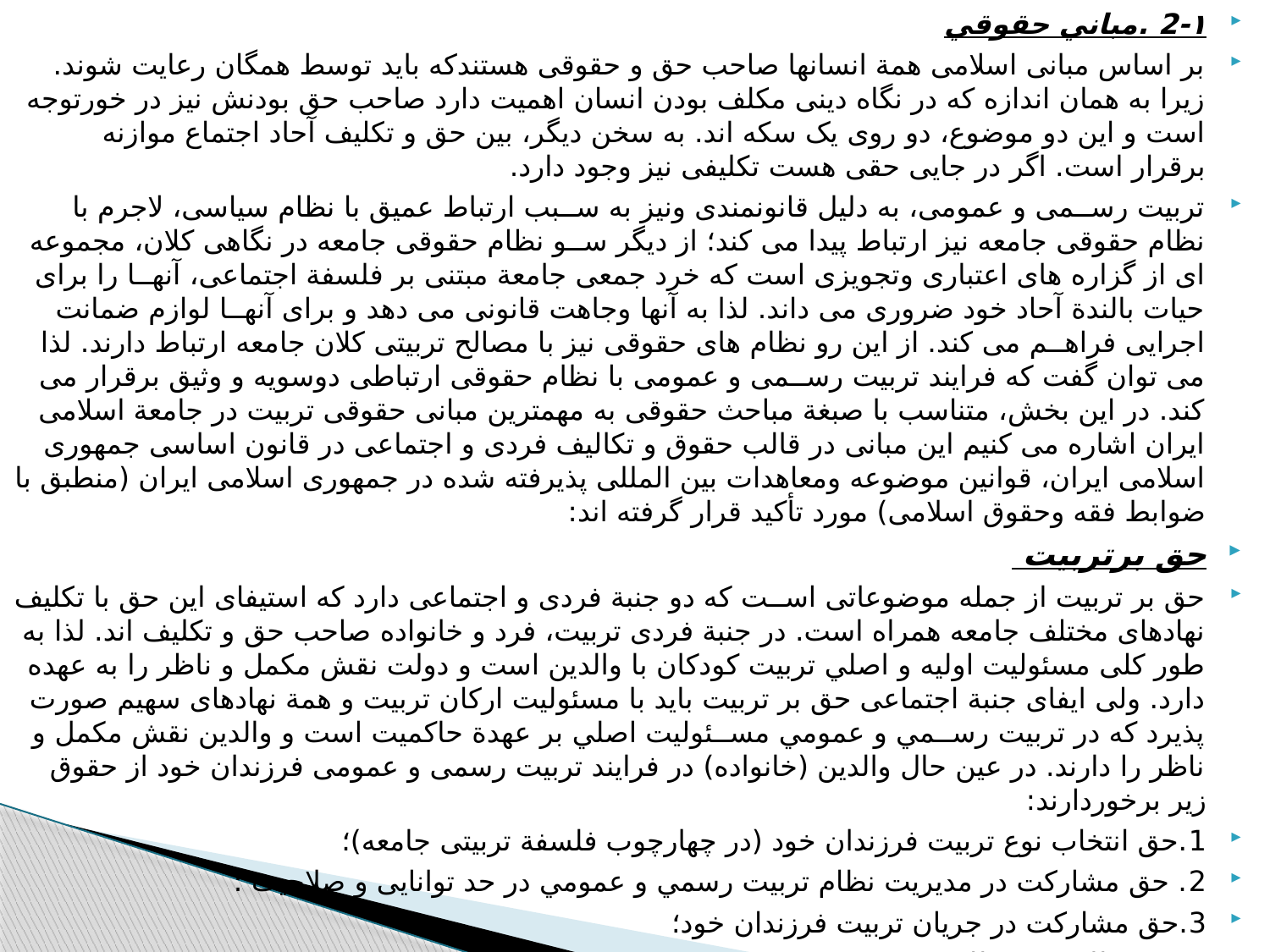

2-۱ .مباني حقوقي
بر اساس مبانی اسلامی همة انسانها صاحب حق و حقوقی هستندکه بايد توسط همگان رعايت شوند. زيرا به همان اندازه که در نگاه دينی مکلف بودن انسان اهميت دارد صاحب حق بودنش نيز در خورتوجه است و اين دو موضوع، دو روی يک سکه اند. به سخن ديگر، بين حق و تکليف آحاد اجتماع موازنه  برقرار است. اگر در جايی حقی هست تکليفی نيز وجود دارد.
تربيت رســمی و عمومی، به دليل قانونمندی ونيز به ســبب ارتباط عميق با نظام سياسی، لاجرم با نظام حقوقی جامعه نيز ارتباط پيدا می کند؛ از ديگر ســو نظام حقوقی جامعه در نگاهی کلان، مجموعه ای از گزاره های اعتباری وتجويزی است که خرد جمعی جامعة مبتنی بر فلسفة اجتماعی، آنهــا را برای حيات بالندة آحاد خود ضروری می داند. لذا به آنها وجاهت قانونی می دهد و برای آنهــا لوازم ضمانت اجرايی فراهــم می کند. از اين رو نظام های حقوقی نيز با مصالح تربيتی کلان جامعه ارتباط دارند. لذا می توان گفت که فرايند تربيت رســمی و عمومی با نظام حقوقی ارتباطی دوسويه و وثيق برقرار می کند. در اين بخش، متناسب با صبغة مباحث حقوقی به مهمترين مبانی حقوقی تربيت در جامعة اسلامی ايران اشاره می کنيم اين مبانی در قالب حقوق و تکاليف فردی و اجتماعی در قانون اساسی جمهوری اسلامی ايران، قوانين موضوعه ومعاهدات بين المللی پذيرفته شده در جمهوری اسلامی ايران (منطبق با ضوابط فقه وحقوق اسلامی) مورد تأکيد قرار گرفته اند:
حق برتربيت
حق بر تربيت از جمله موضوعاتی اســت که دو جنبة فردی و اجتماعی دارد که استيفای اين حق با تکليف نهادهای مختلف جامعه همراه است. در جنبة فردی تربيت، فرد و خانواده صاحب حق و تکليف اند. لذا به طور کلی مسئوليت اوليه و اصلي تربيت كودكان با والدين است و دولت نقش مكمل و ناظر را به عهده دارد. ولی ايفای جنبة اجتماعی حق بر تربيت بايد با مسئوليت ارکان تربيت و همة نهادهای سهيم صورت پذيرد که در تربيت رســمي و عمومي مســئوليت اصلي بر عهدة حاکميت است و والدين نقش مکمل و ناظر را دارند. در عين حال والدين (خانواده) در فرايند تربيت رسمی و عمومی فرزندان خود از حقوق زير برخوردارند:
1.حق انتخاب نوع تربيت فرزندان خود (در چهارچوب فلسفة تربيتی جامعه)؛
2. حق مشاركت در مديريت نظام تربيت رسمي و عمومي در حد توانایی و صلاحیت ؛
3.حق مشاركت در جريان تربيت فرزندان خود؛
4.حق نظارت بر نظام تربيت رسمي و عمومي